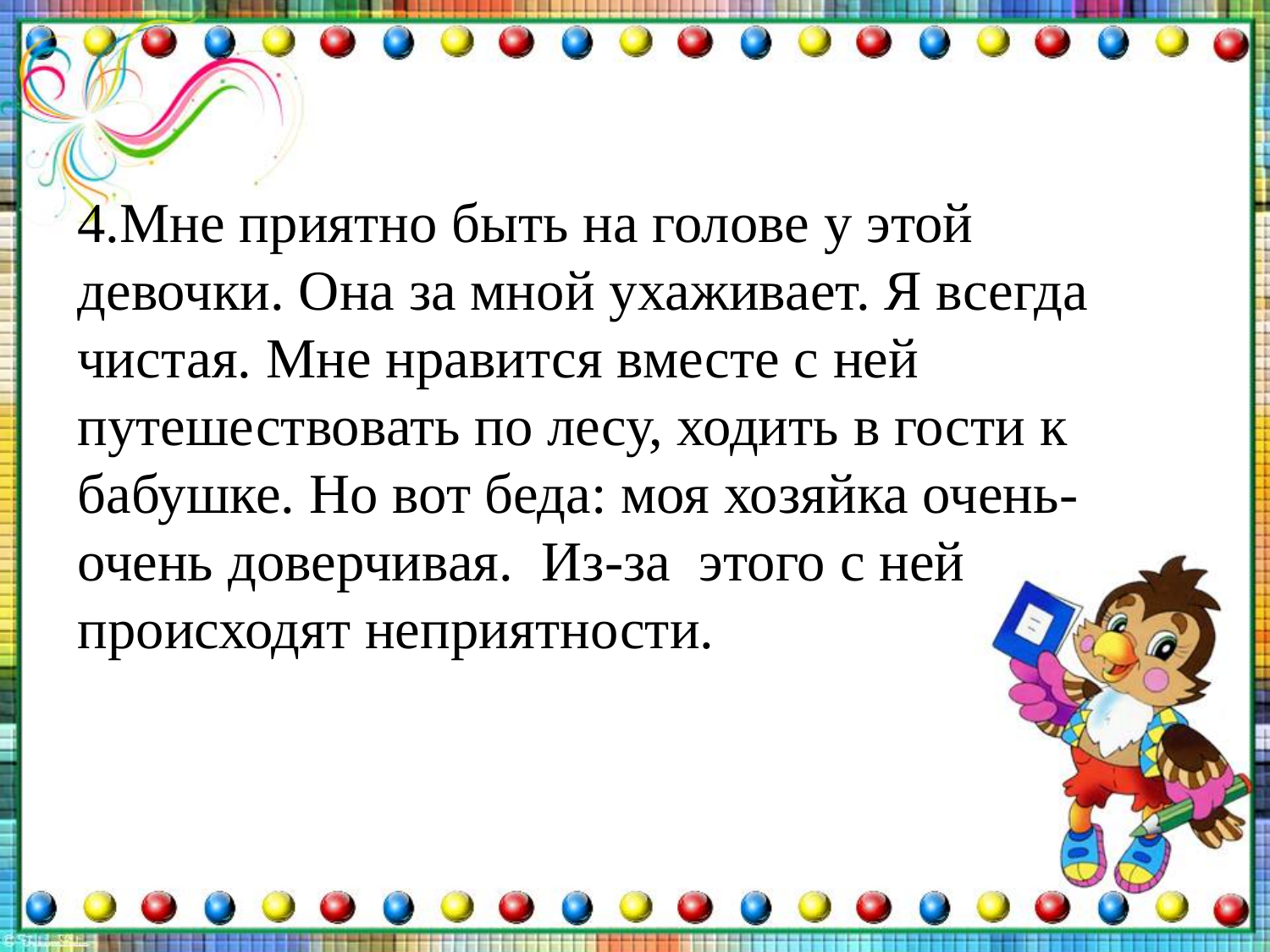

#
4.Мне приятно быть на голове у этой девочки. Она за мной ухаживает. Я всегда чистая. Мне нравится вместе с ней путешествовать по лесу, ходить в гости к бабушке. Но вот беда: моя хозяйка очень-очень доверчивая.  Из-за  этого с ней происходят неприятности.